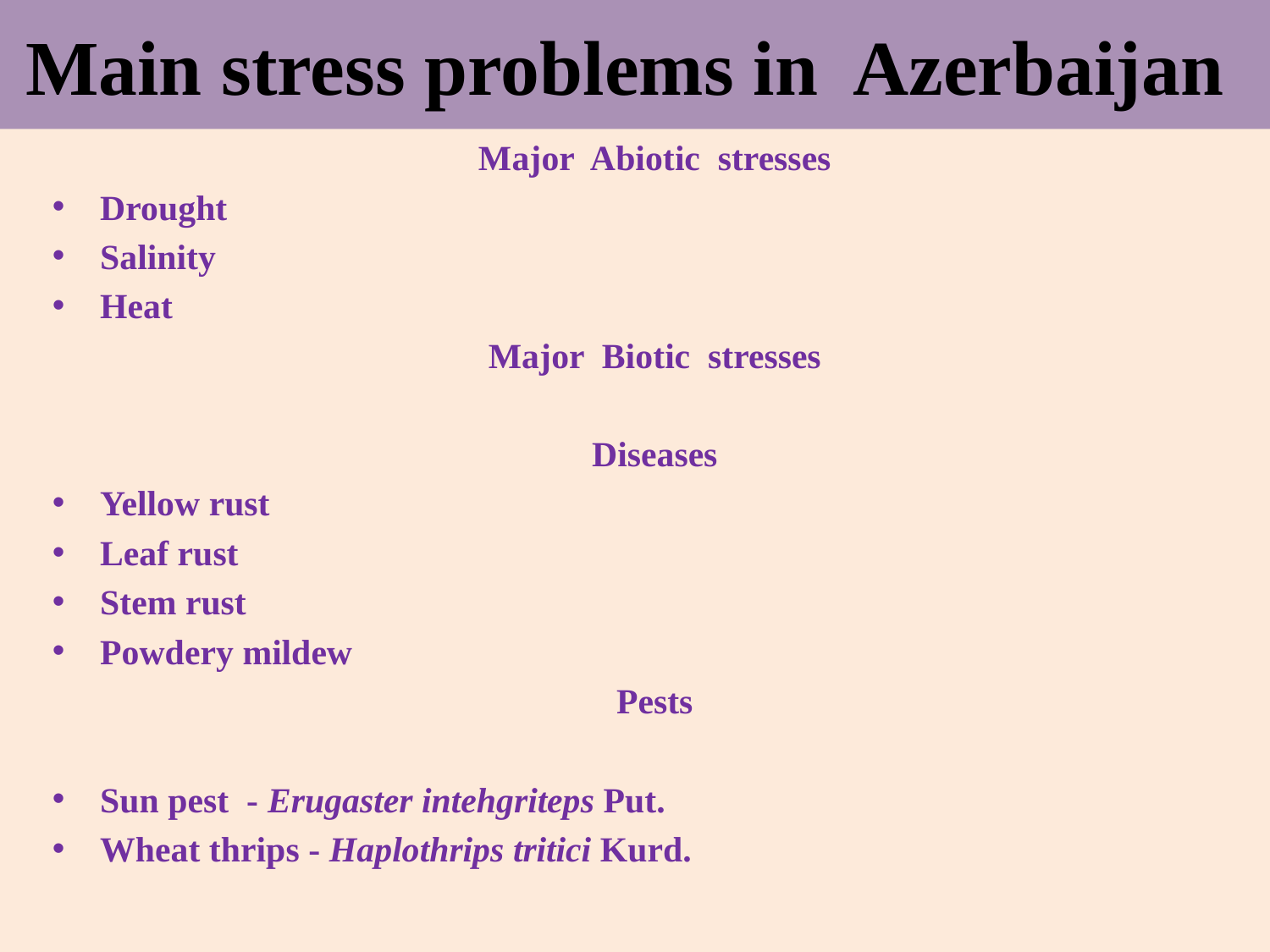

# Main stress problems in  Azerbaijan
Major  Abiotic  stresses
Drought
Salinity
Heat
Major  Biotic  stresses

Diseases
Yellow rust
Leaf rust
Stem rust
Powdery mildew
 Pests

Sun pest  - Erugaster intehgriteps Put.
Wheat thrips - Haplothrips tritici Kurd.